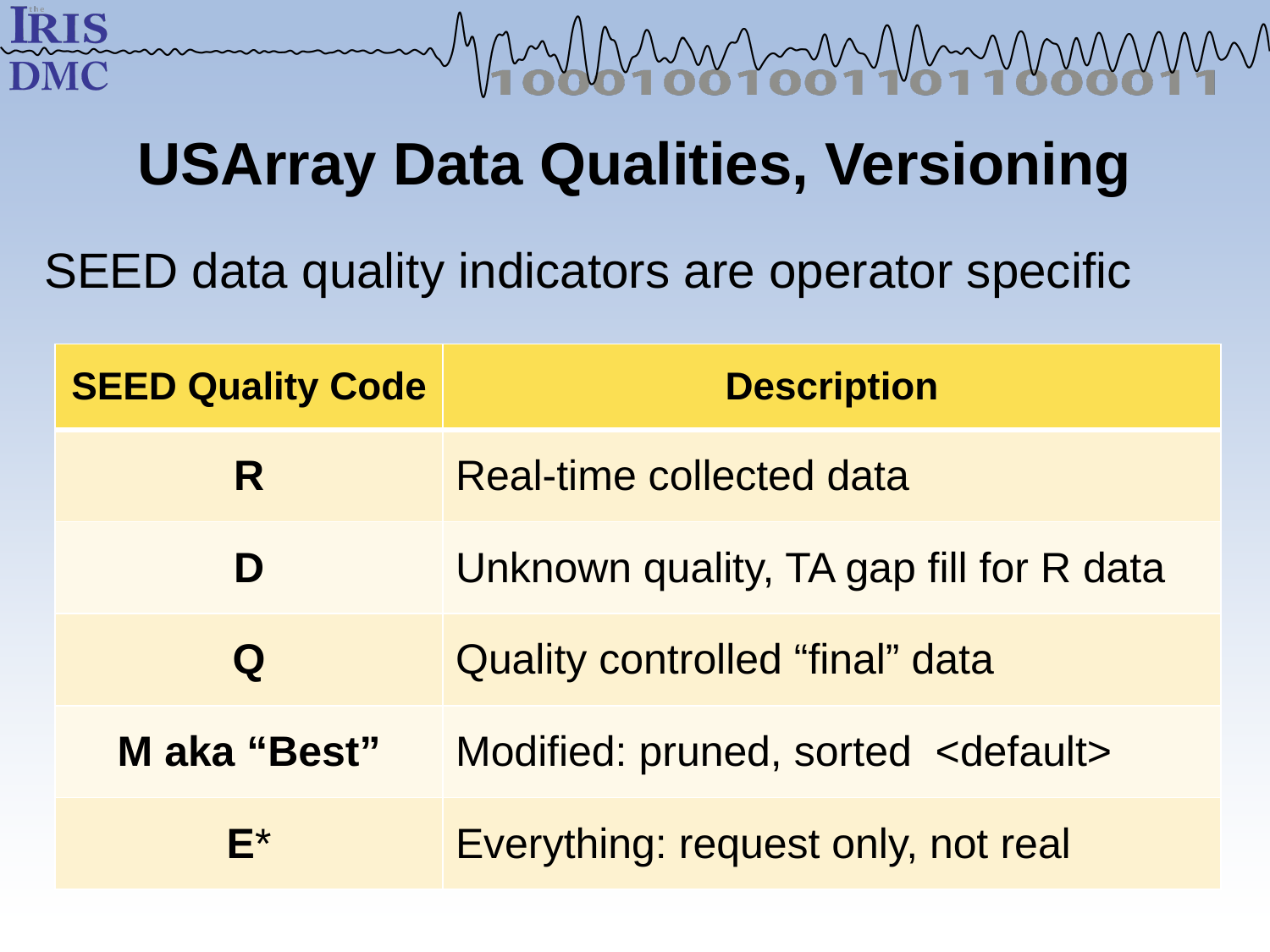

# USArray Data Qualities, Versioning
SEED data quality indicators are operator specific
| SEED Quality Code | Description |
| --- | --- |
| R | Real-time collected data |
| D | Unknown quality, TA gap fill for R data |
| Q | Quality controlled “final” data |
| M aka “Best” | Modified: pruned, sorted <default> |
| E\* | Everything: request only, not real |